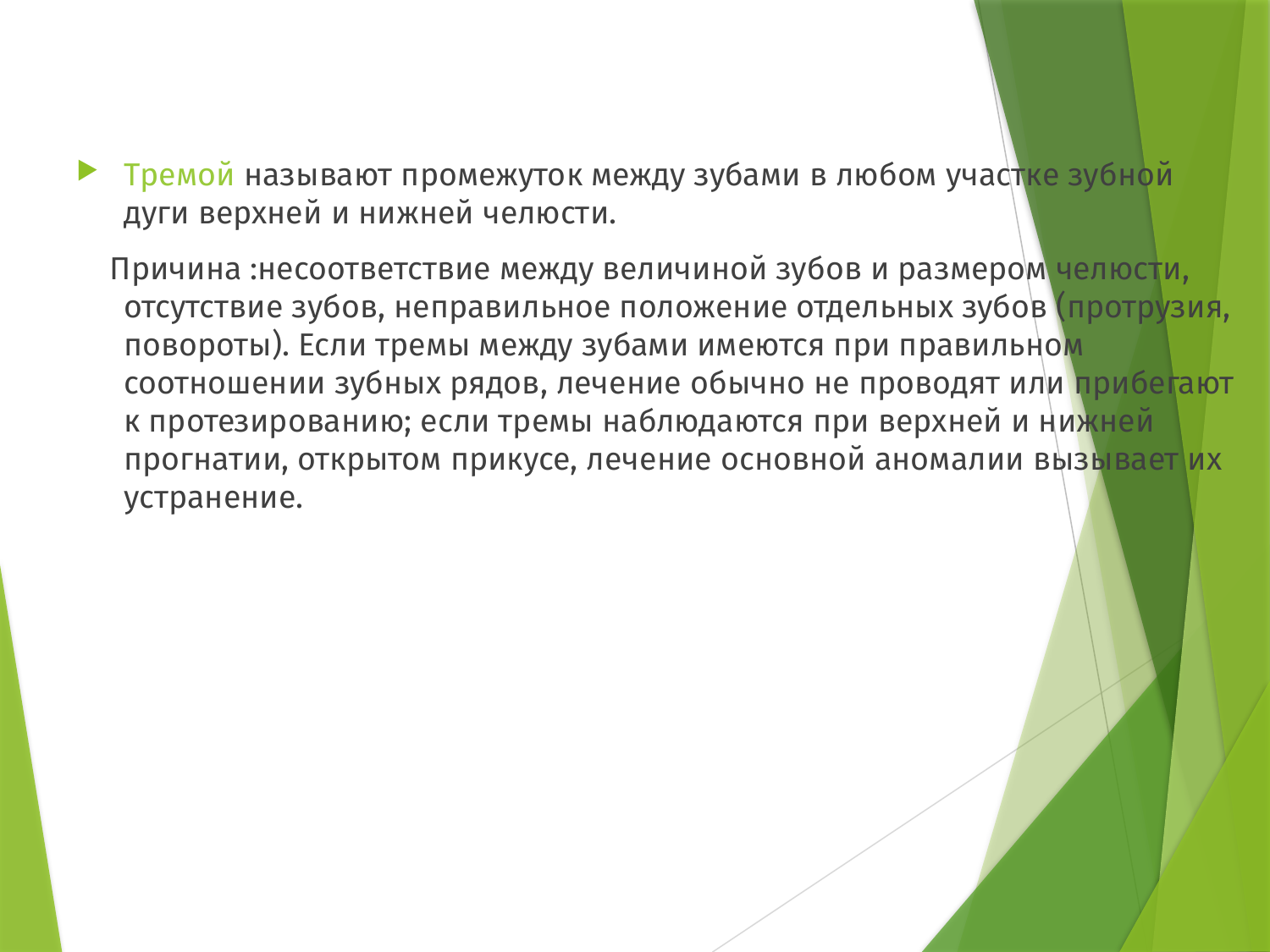

Тремой называют промежуток между зубами в любом участке зубной дуги верхней и нижней челюсти.
    Причина :несоответствие между величиной зубов и размером челюсти, отсутствие зубов, неправильное положение отдельных зубов (протрузия, повороты). Если тремы между зубами имеются при правильном соотношении зубных рядов, лечение обычно не проводят или прибегают к протезированию; если тремы наблюдаются при верхней и нижней прогнатии, открытом прикусе, лечение основной аномалии вызывает их устранение.